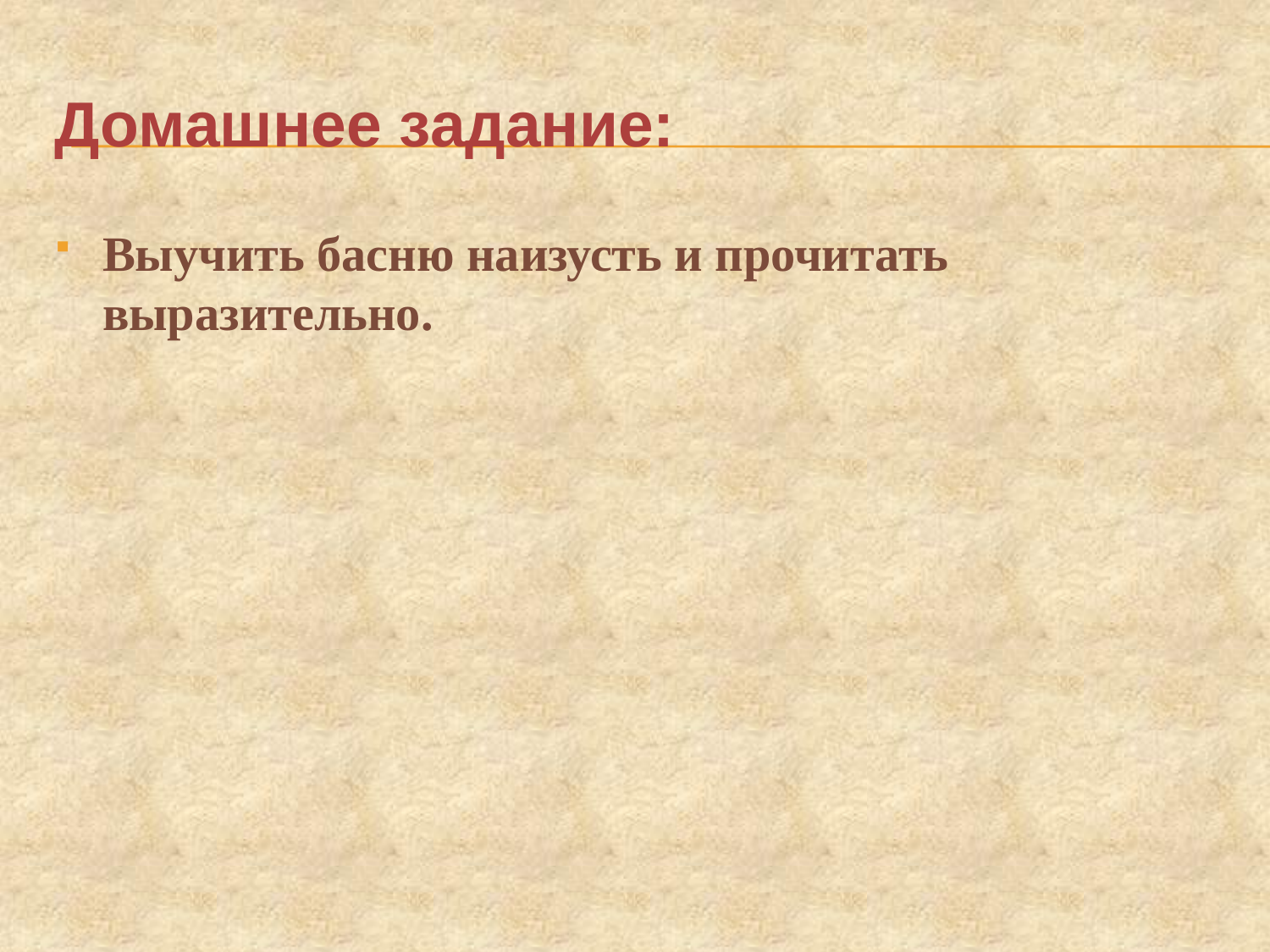

# Домашнее задание:
Выучить басню наизусть и прочитать выразительно.